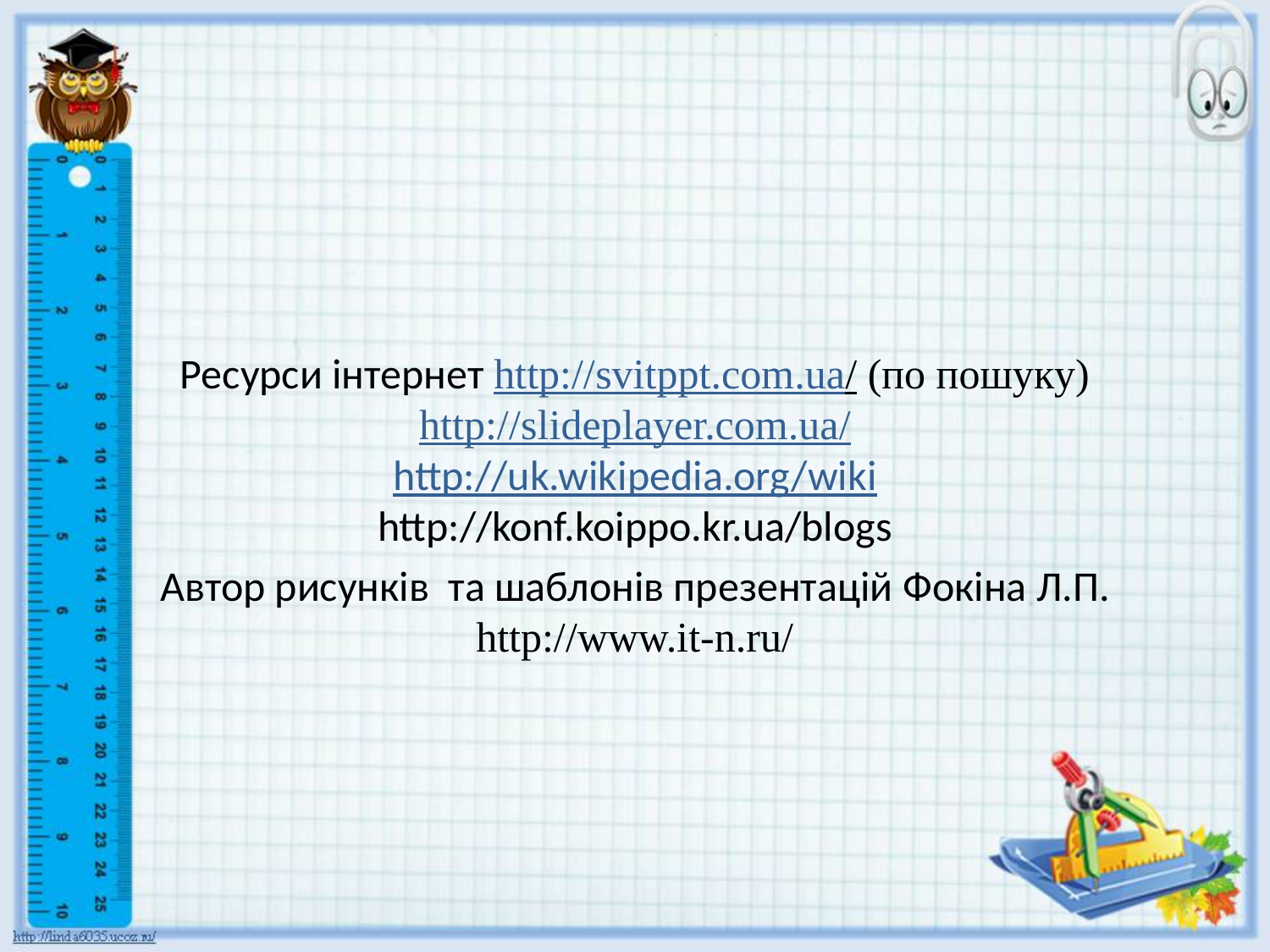

Ресурси інтернет http://svitppt.com.ua/ (по пошуку)
http://slideplayer.com.ua/
http://uk.wikipedia.org/wiki
http://konf.koippo.kr.ua/blogs
Автор рисунків  та шаблонів презентацій Фокіна Л.П.
http://www.it-n.ru/